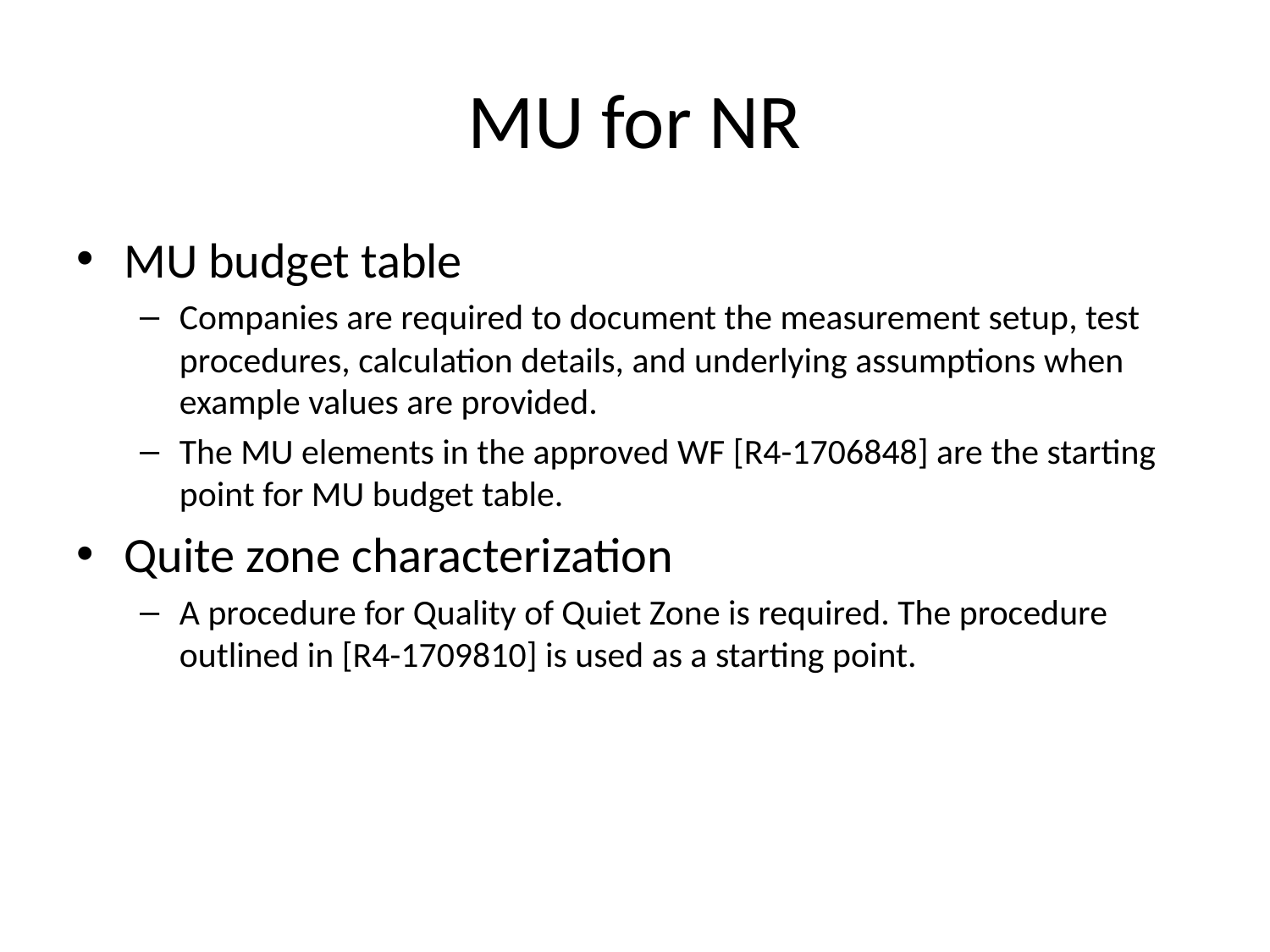

# MU for NR
MU budget table
Companies are required to document the measurement setup, test procedures, calculation details, and underlying assumptions when example values are provided.
The MU elements in the approved WF [R4-1706848] are the starting point for MU budget table.
Quite zone characterization
A procedure for Quality of Quiet Zone is required. The procedure outlined in [R4-1709810] is used as a starting point.